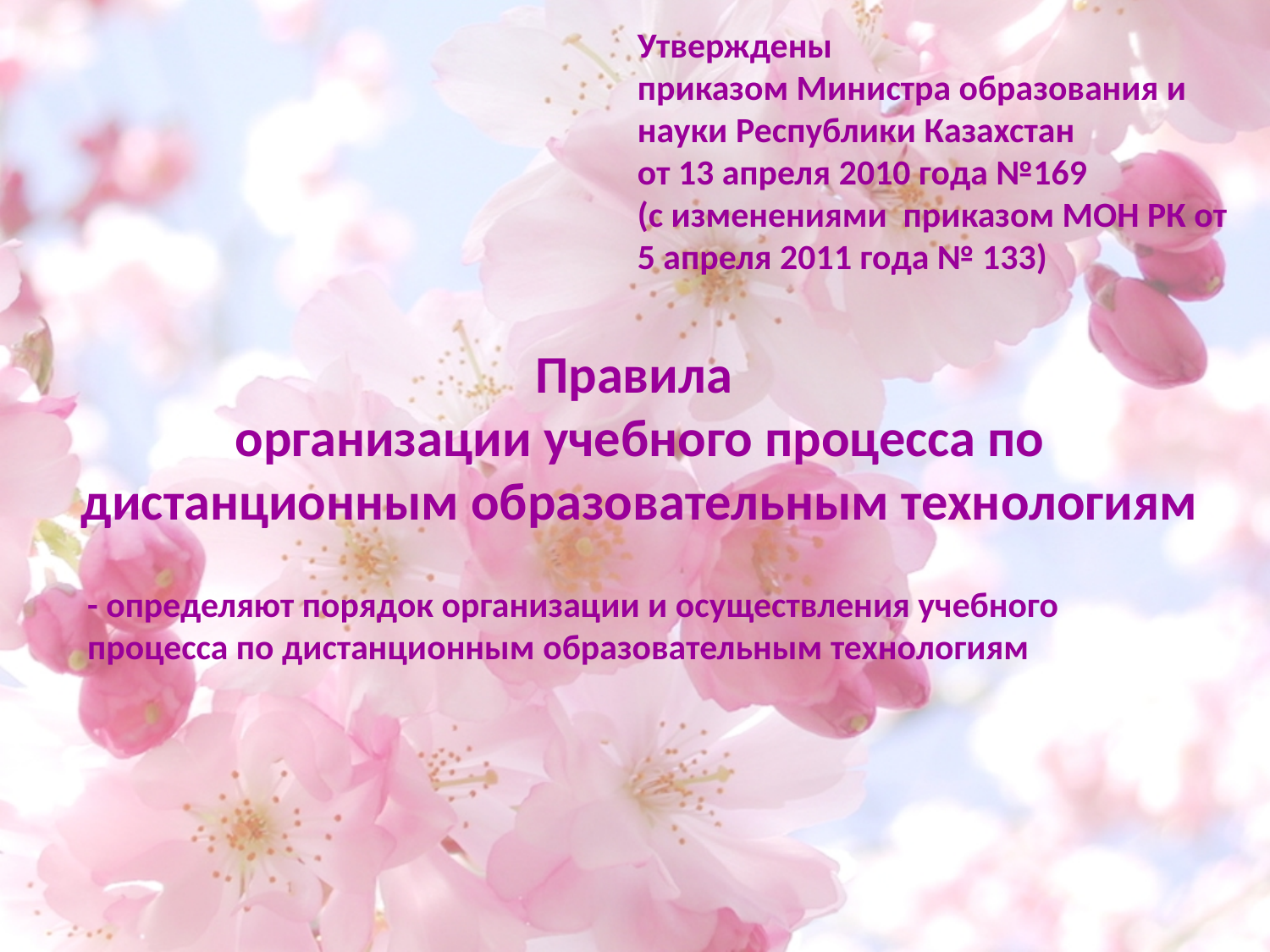

Утверждены
приказом Министра образования и науки Республики Казахстан
от 13 апреля 2010 года №169
(с изменениями  приказом МОН РК от 5 апреля 2011 года № 133)
# Правила организации учебного процесса по дистанционным образовательным технологиям
- определяют порядок организации и осуществления учебного процесса по дистанционным образовательным технологиям